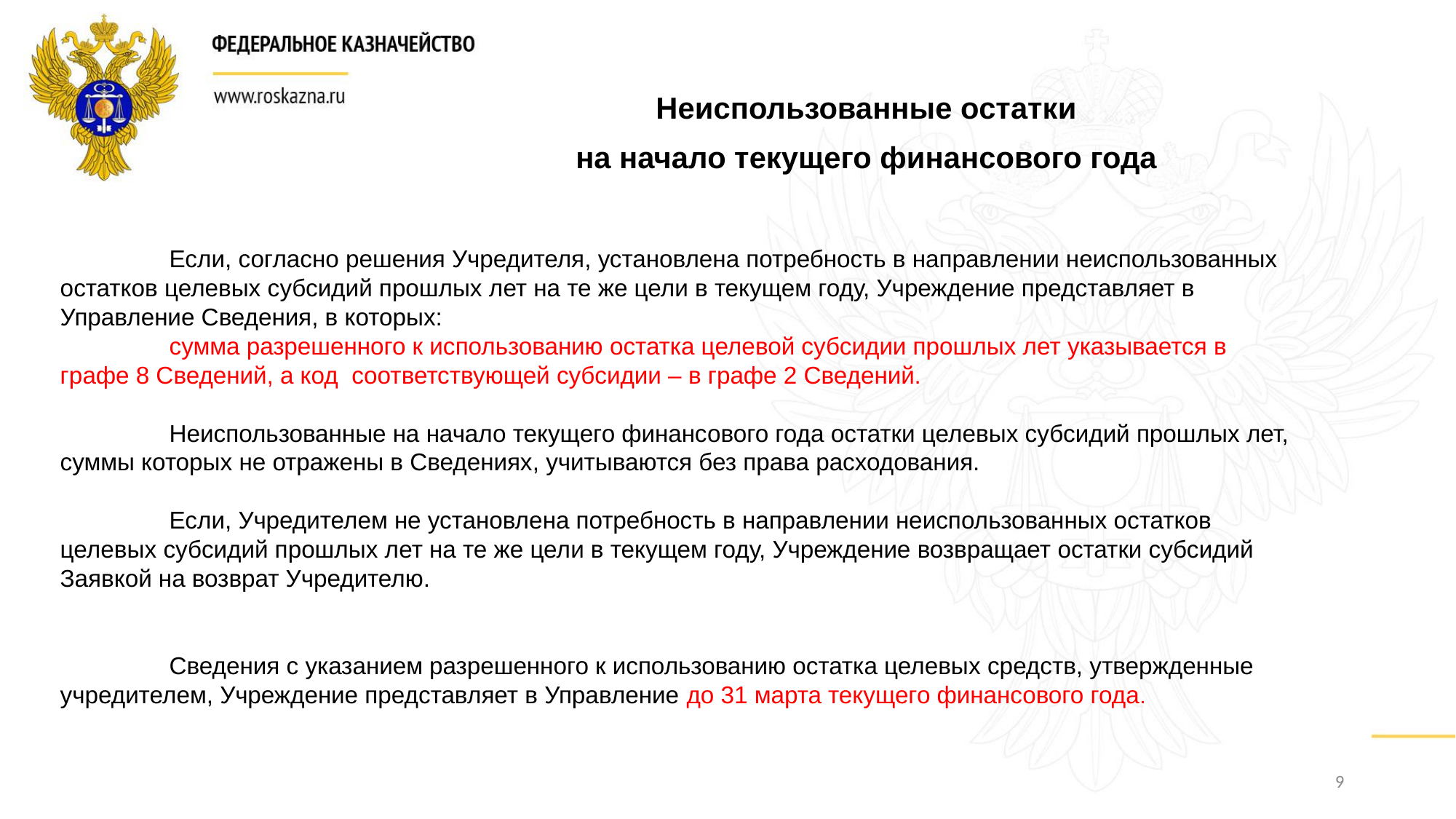

Неиспользованные остатки
на начало текущего финансового года
	Если, согласно решения Учредителя, установлена потребность в направлении неиспользованных остатков целевых субсидий прошлых лет на те же цели в текущем году, Учреждение представляет в Управление Сведения, в которых:
	сумма разрешенного к использованию остатка целевой субсидии прошлых лет указывается в 	графе 8 Сведений, а код  соответствующей субсидии – в графе 2 Сведений.

	Неиспользованные на начало текущего финансового года остатки целевых субсидий прошлых лет, суммы которых не отражены в Сведениях, учитываются без права расходования.

	Если, Учредителем не установлена потребность в направлении неиспользованных остатков целевых субсидий прошлых лет на те же цели в текущем году, Учреждение возвращает остатки субсидий Заявкой на возврат Учредителю.

	Сведения с указанием разрешенного к использованию остатка целевых средств, утвержденные учредителем, Учреждение представляет в Управление до 31 марта текущего финансового года.
9